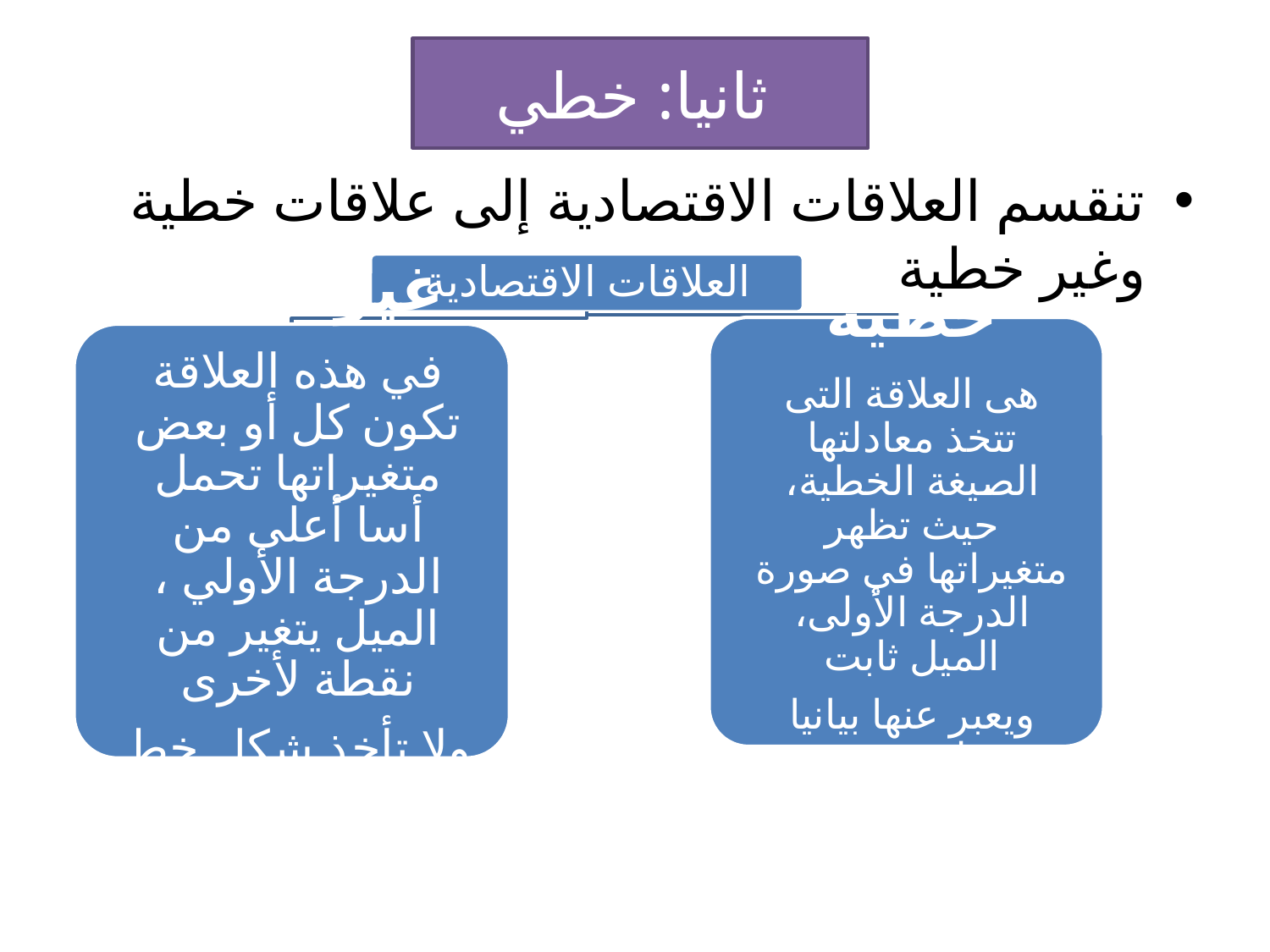

# ثانيا: خطي
تنقسم العلاقات الاقتصادية إلى علاقات خطية وغير خطية

العلاقات الاقتصادية
غير خطية
في هذه العلاقة تكون كل أو بعض متغيراتها تحمل أسا أعلى من الدرجة الأولي ، الميل يتغير من نقطة لأخرى
ولا تأخذ شكل خط مستقيم
خطية
هى العلاقة التى تتخذ معادلتها الصيغة الخطية، حيث تظهر متغيراتها في صورة الدرجة الأولى، الميل ثابت
ويعبر عنها بيانيا بخط مستقيم